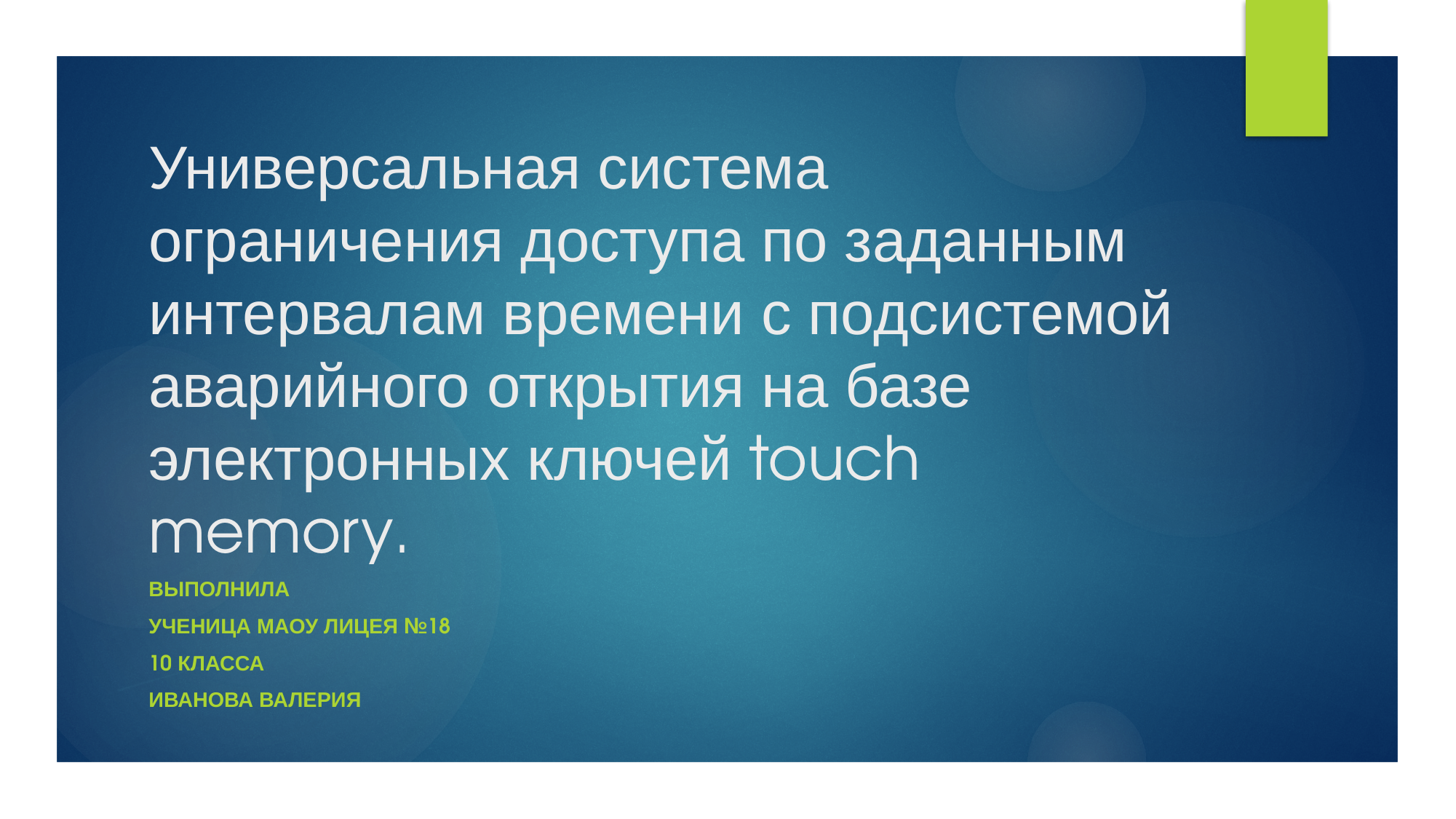

# Универсальная система ограничения доступа по заданным интервалам времени с подсистемой аварийного открытия на базе электронных ключей touch memory.
Выполнила
ученица маоу лицея №18
10 класса
иванова валерия